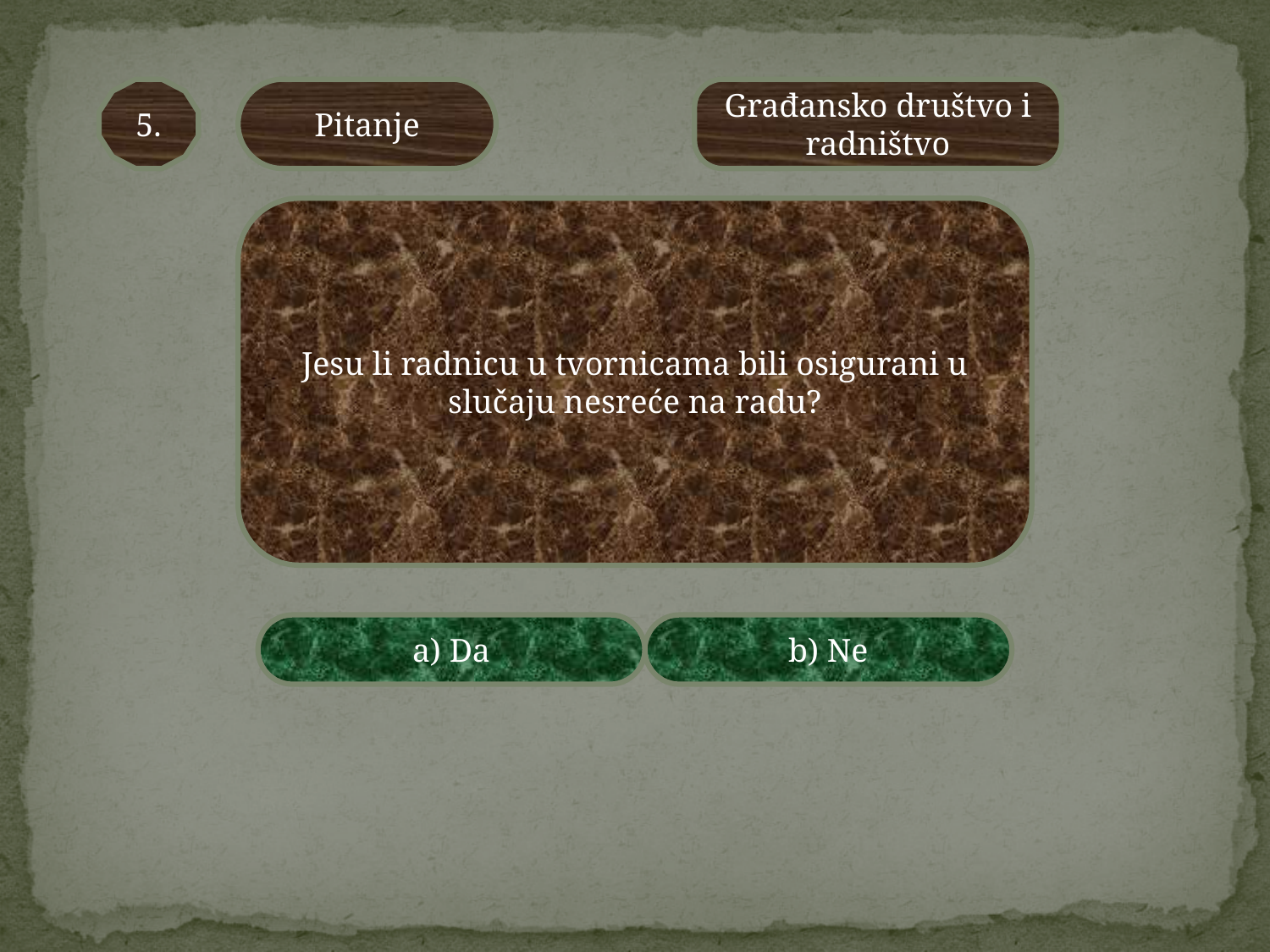

5.
Pitanje
Građansko društvo i radništvo
Jesu li radnicu u tvornicama bili osigurani u slučaju nesreće na radu?
a) Da
b) Ne